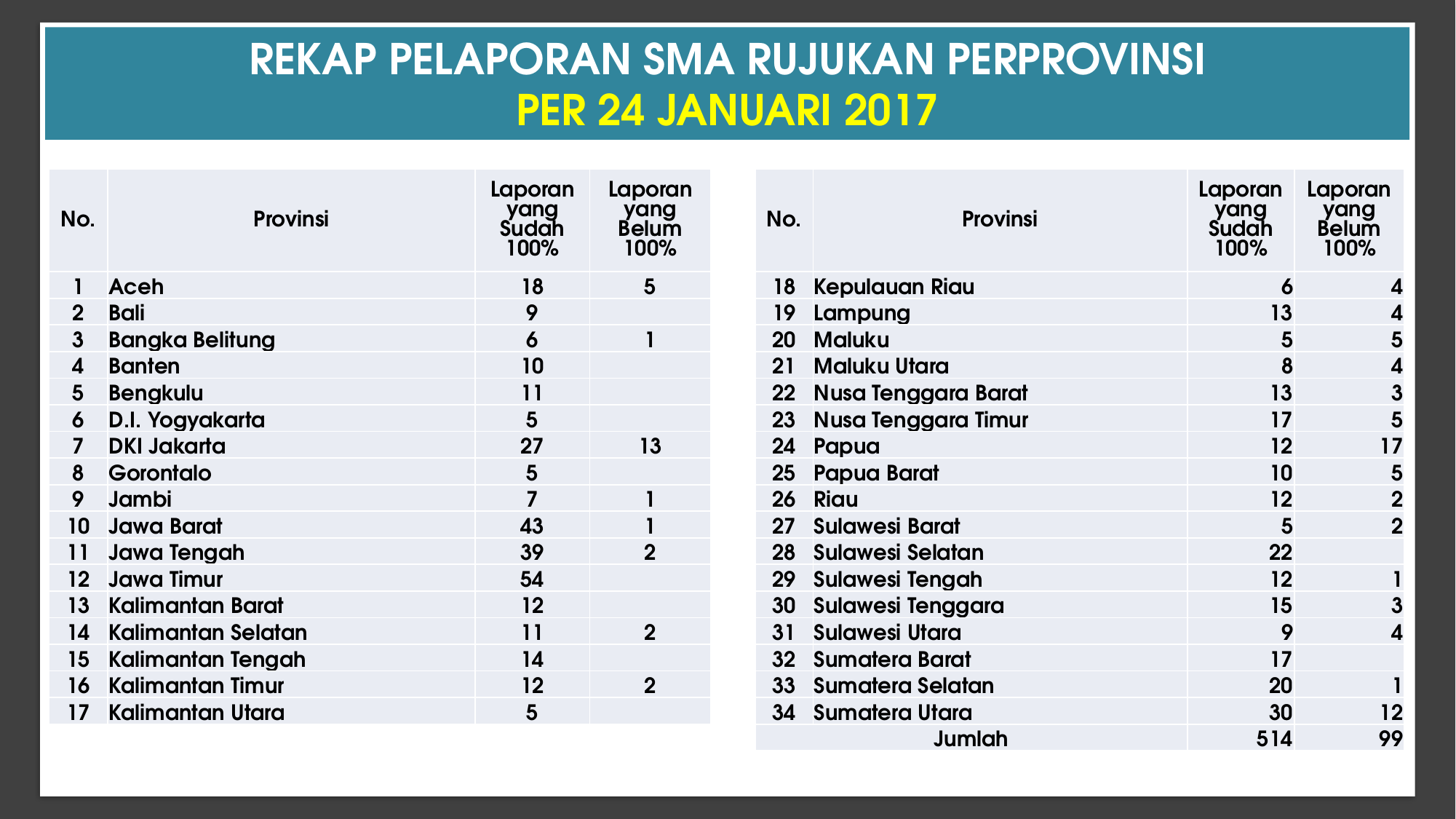

REKAP PELAPORAN SMA RUJUKAN PERPROVINSI
PER 24 JANUARI 2017
| No. | Provinsi | Laporan yang Sudah 100% | Laporan yang Belum 100% |
| --- | --- | --- | --- |
| 1 | Aceh | 18 | 5 |
| 2 | Bali | 9 |  |
| 3 | Bangka Belitung | 6 | 1 |
| 4 | Banten | 10 |  |
| 5 | Bengkulu | 11 |  |
| 6 | D.I. Yogyakarta | 5 |  |
| 7 | DKI Jakarta | 27 | 13 |
| 8 | Gorontalo | 5 |  |
| 9 | Jambi | 7 | 1 |
| 10 | Jawa Barat | 43 | 1 |
| 11 | Jawa Tengah | 39 | 2 |
| 12 | Jawa Timur | 54 |  |
| 13 | Kalimantan Barat | 12 |  |
| 14 | Kalimantan Selatan | 11 | 2 |
| 15 | Kalimantan Tengah | 14 |  |
| 16 | Kalimantan Timur | 12 | 2 |
| 17 | Kalimantan Utara | 5 |  |
| No. | Provinsi | Laporan yang Sudah 100% | Laporan yang Belum 100% |
| --- | --- | --- | --- |
| 18 | Kepulauan Riau | 6 | 4 |
| 19 | Lampung | 13 | 4 |
| 20 | Maluku | 5 | 5 |
| 21 | Maluku Utara | 8 | 4 |
| 22 | Nusa Tenggara Barat | 13 | 3 |
| 23 | Nusa Tenggara Timur | 17 | 5 |
| 24 | Papua | 12 | 17 |
| 25 | Papua Barat | 10 | 5 |
| 26 | Riau | 12 | 2 |
| 27 | Sulawesi Barat | 5 | 2 |
| 28 | Sulawesi Selatan | 22 |  |
| 29 | Sulawesi Tengah | 12 | 1 |
| 30 | Sulawesi Tenggara | 15 | 3 |
| 31 | Sulawesi Utara | 9 | 4 |
| 32 | Sumatera Barat | 17 |  |
| 33 | Sumatera Selatan | 20 | 1 |
| 34 | Sumatera Utara | 30 | 12 |
| Jumlah |  | 514 | 99 |